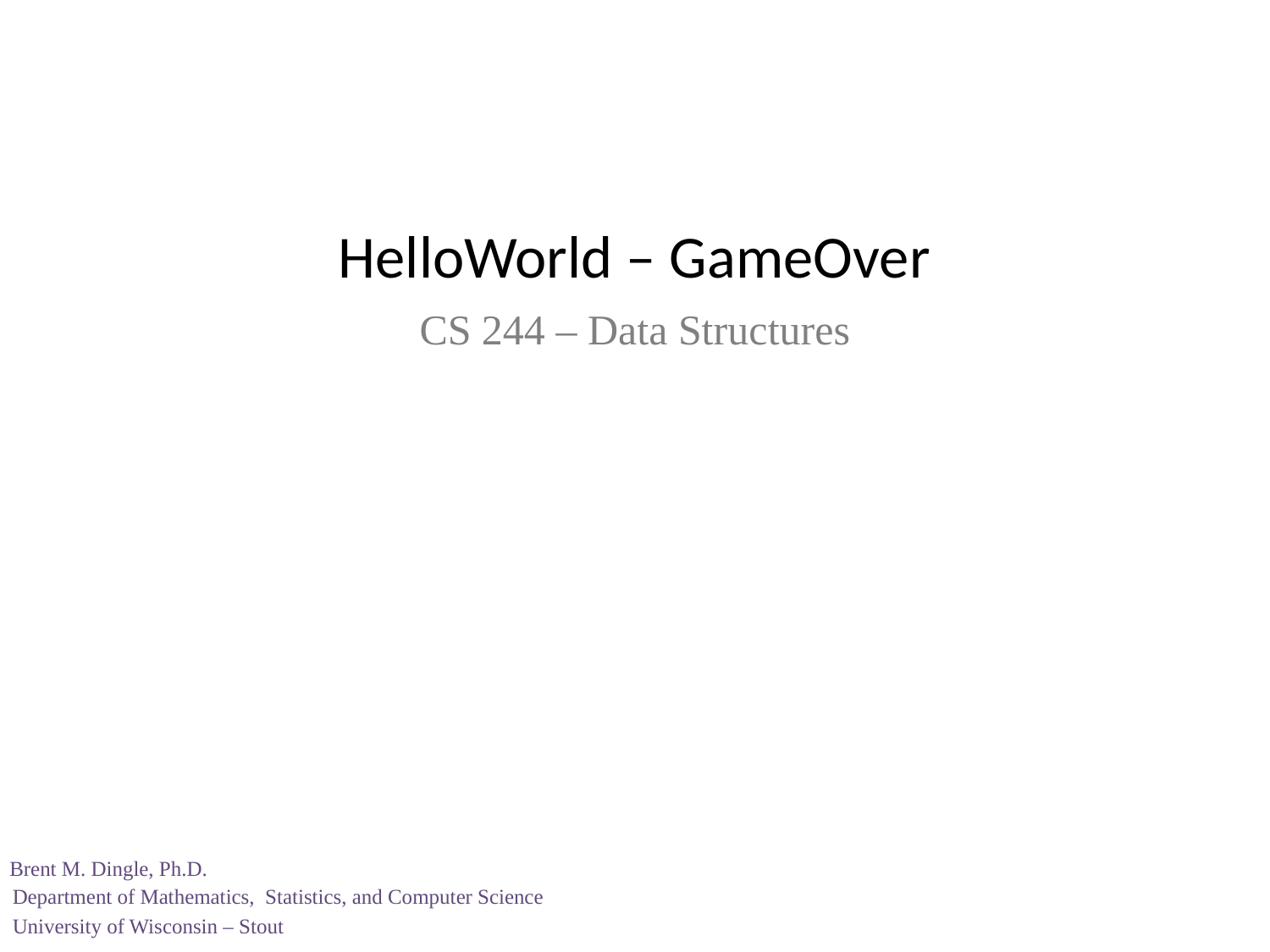

# HelloWorld – GameOver
CS 244 – Data Structures
Brent M. Dingle, Ph.D.
Department of Mathematics,  Statistics, and Computer Science
University of Wisconsin – Stout